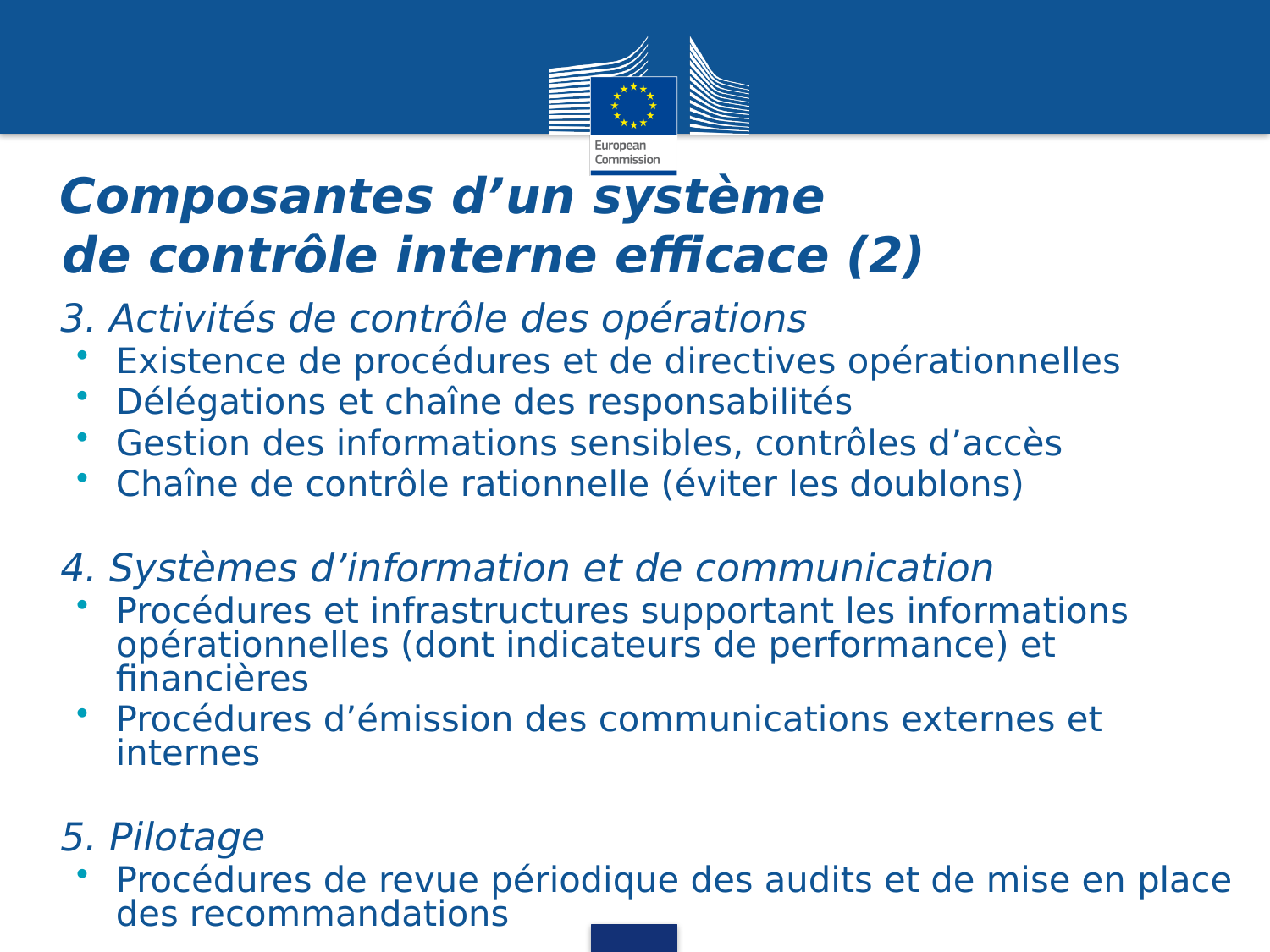

# Composantes d’un système de contrôle interne efficace (2)
3. Activités de contrôle des opérations
Existence de procédures et de directives opérationnelles
Délégations et chaîne des responsabilités
Gestion des informations sensibles, contrôles d’accès
Chaîne de contrôle rationnelle (éviter les doublons)

4. Systèmes d’information et de communication
Procédures et infrastructures supportant les informations opérationnelles (dont indicateurs de performance) et financières
Procédures d’émission des communications externes et internes

5. Pilotage
Procédures de revue périodique des audits et de mise en place des recommandations